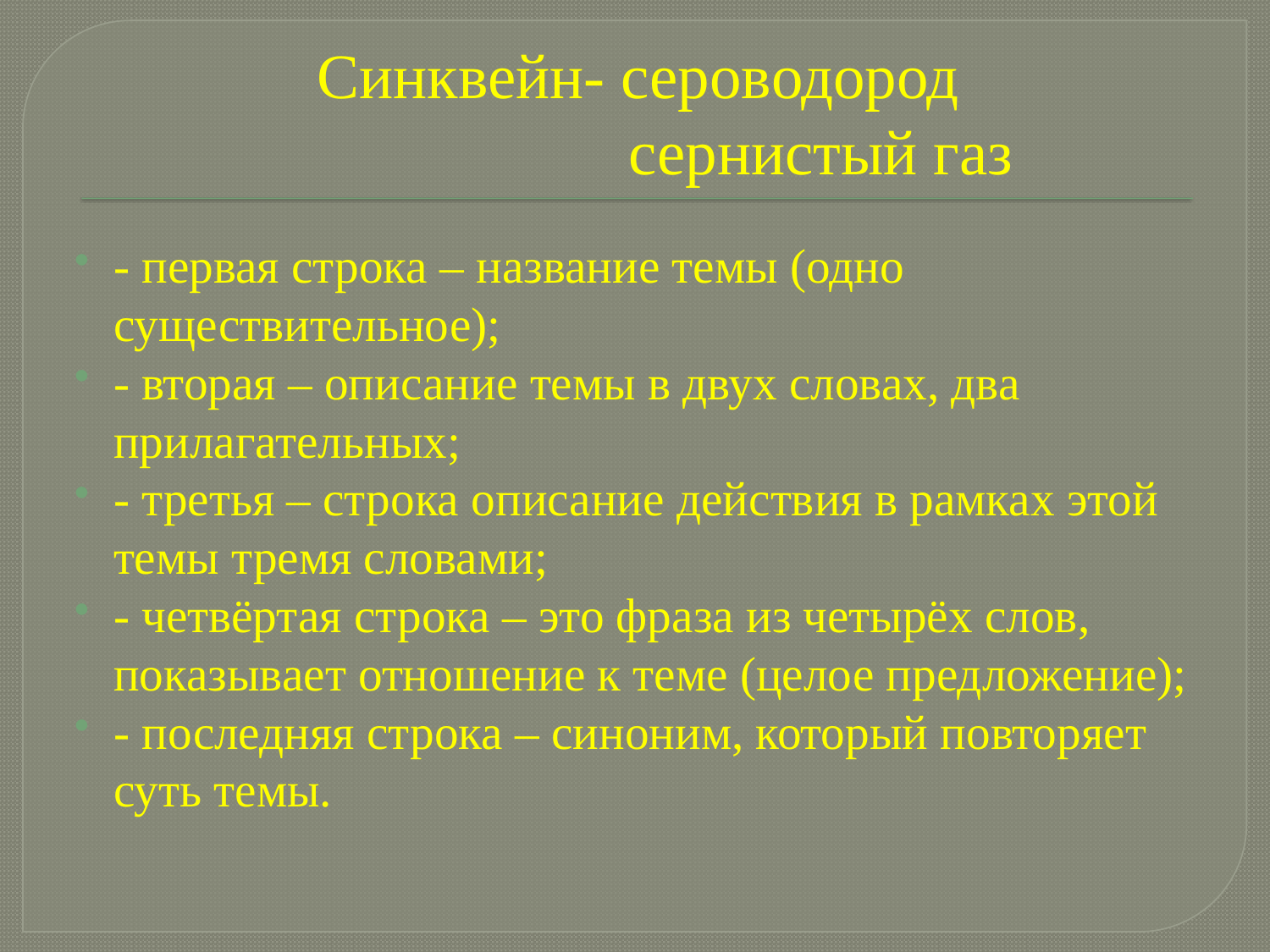

# Синквейн- сероводород сернистый газ
- первая строка – название темы (одно существительное);
- вторая – описание темы в двух словах, два прилагательных;
- третья – строка описание действия в рамках этой темы тремя словами;
- четвёртая строка – это фраза из четырёх слов, показывает отношение к теме (целое предложение);
- последняя строка – синоним, который повторяет суть темы.